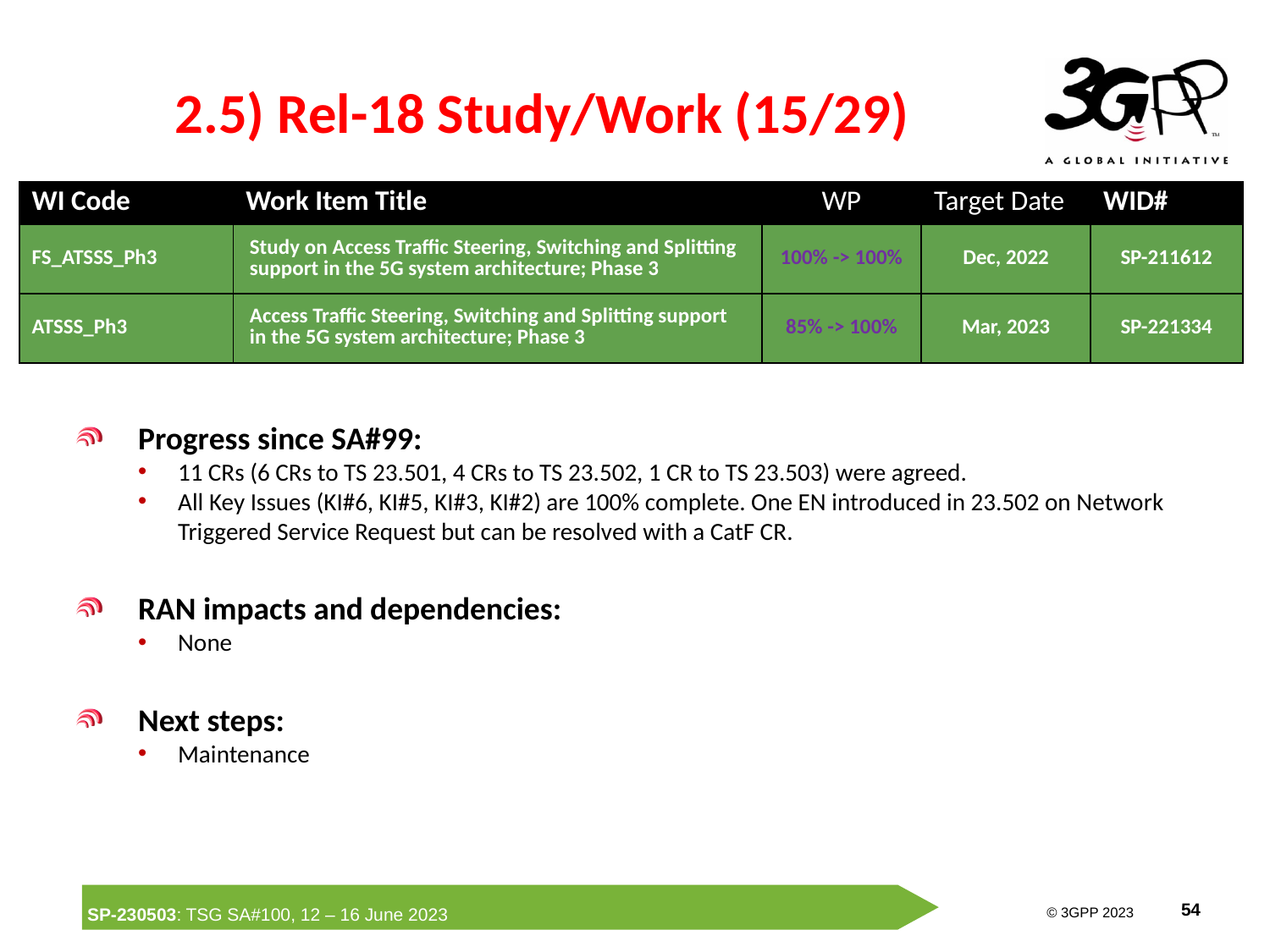

# 2.5) Rel-18 Study/Work (15/29)
| WI Code | Work Item Title | WP | Target Date | WID# |
| --- | --- | --- | --- | --- |
| FS\_ATSSS\_Ph3 | Study on Access Traffic Steering, Switching and Splitting support in the 5G system architecture; Phase 3 | 100% -> 100% | Dec, 2022 | SP-211612 |
| ATSSS\_Ph3 | Access Traffic Steering, Switching and Splitting support in the 5G system architecture; Phase 3 | 85% -> 100% | Mar, 2023 | SP-221334 |
Progress since SA#99:
11 CRs (6 CRs to TS 23.501, 4 CRs to TS 23.502, 1 CR to TS 23.503) were agreed.
All Key Issues (KI#6, KI#5, KI#3, KI#2) are 100% complete. One EN introduced in 23.502 on Network Triggered Service Request but can be resolved with a CatF CR.

RAN impacts and dependencies:
None

Next steps:
Maintenance